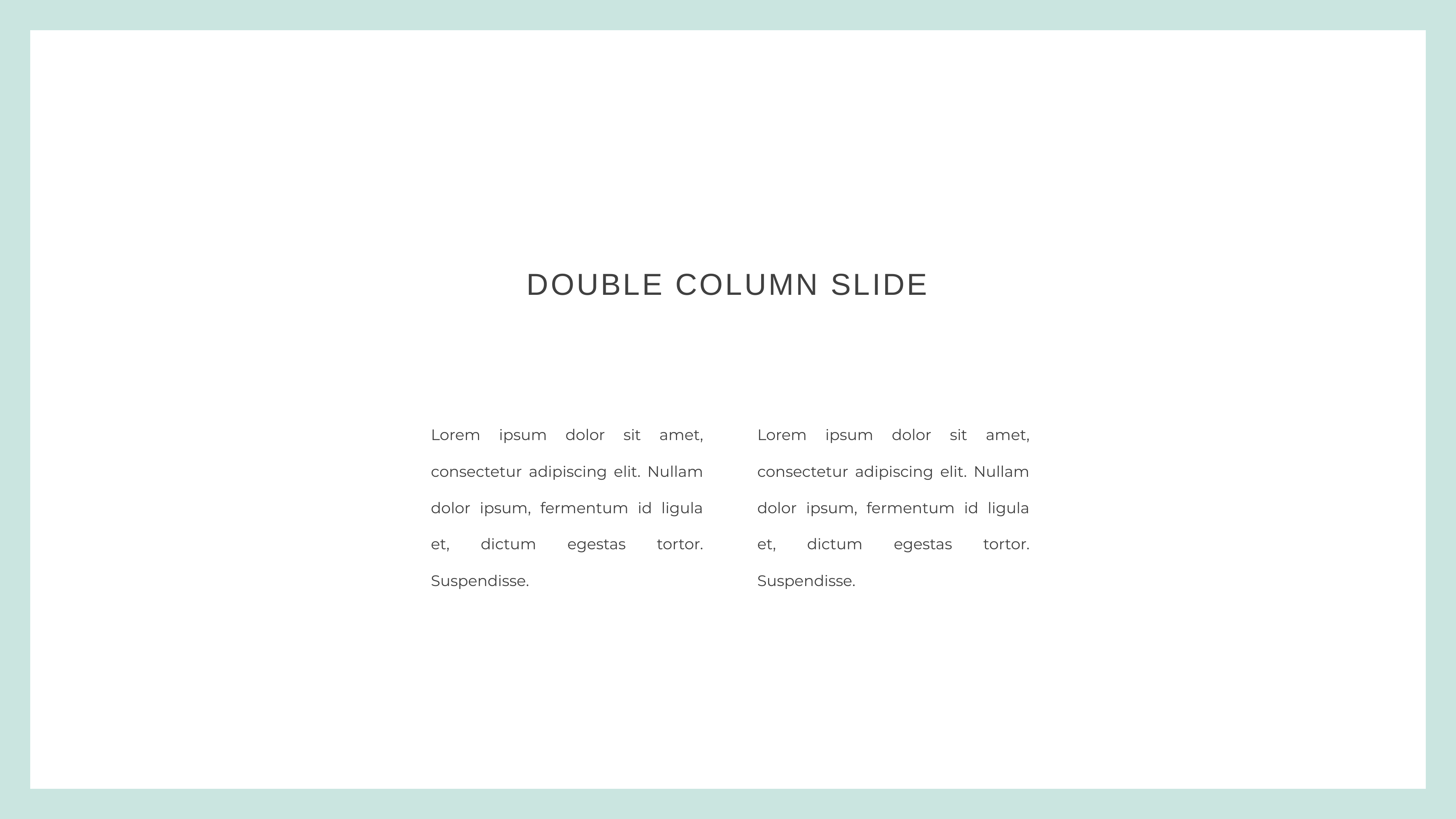

DOUBLE COLUMN SLIDE
Lorem ipsum dolor sit amet, consectetur adipiscing elit. Nullam dolor ipsum, fermentum id ligula et, dictum egestas tortor. Suspendisse.
Lorem ipsum dolor sit amet, consectetur adipiscing elit. Nullam dolor ipsum, fermentum id ligula et, dictum egestas tortor. Suspendisse.